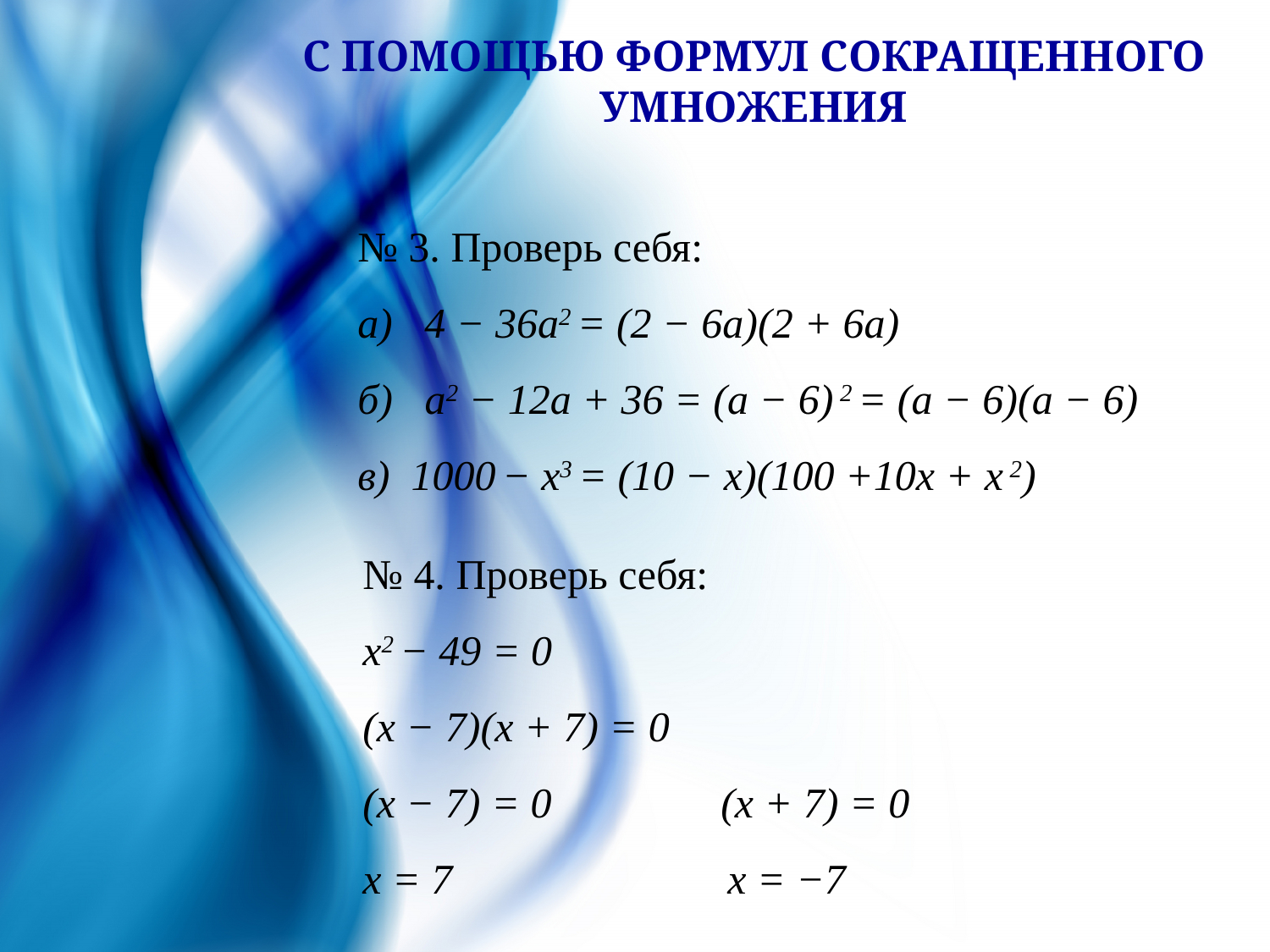

С ПОМОЩЬЮ ФОРМУЛ СОКРАЩЕННОГО УМНОЖЕНИЯ
№ 3. Проверь себя:
а)   4 − 36а2 = (2 − 6а)(2 + 6а)
б)   а2 − 12а + 36 = (а − 6) 2 = (а − 6)(а − 6)
в)  1000 − х3 = (10 − х)(100 +10х + х 2)
№ 4. Проверь себя:
х2 − 49 = 0
(х − 7)(х + 7) = 0
(х − 7) = 0                (х + 7) = 0
х = 7                          х = −7